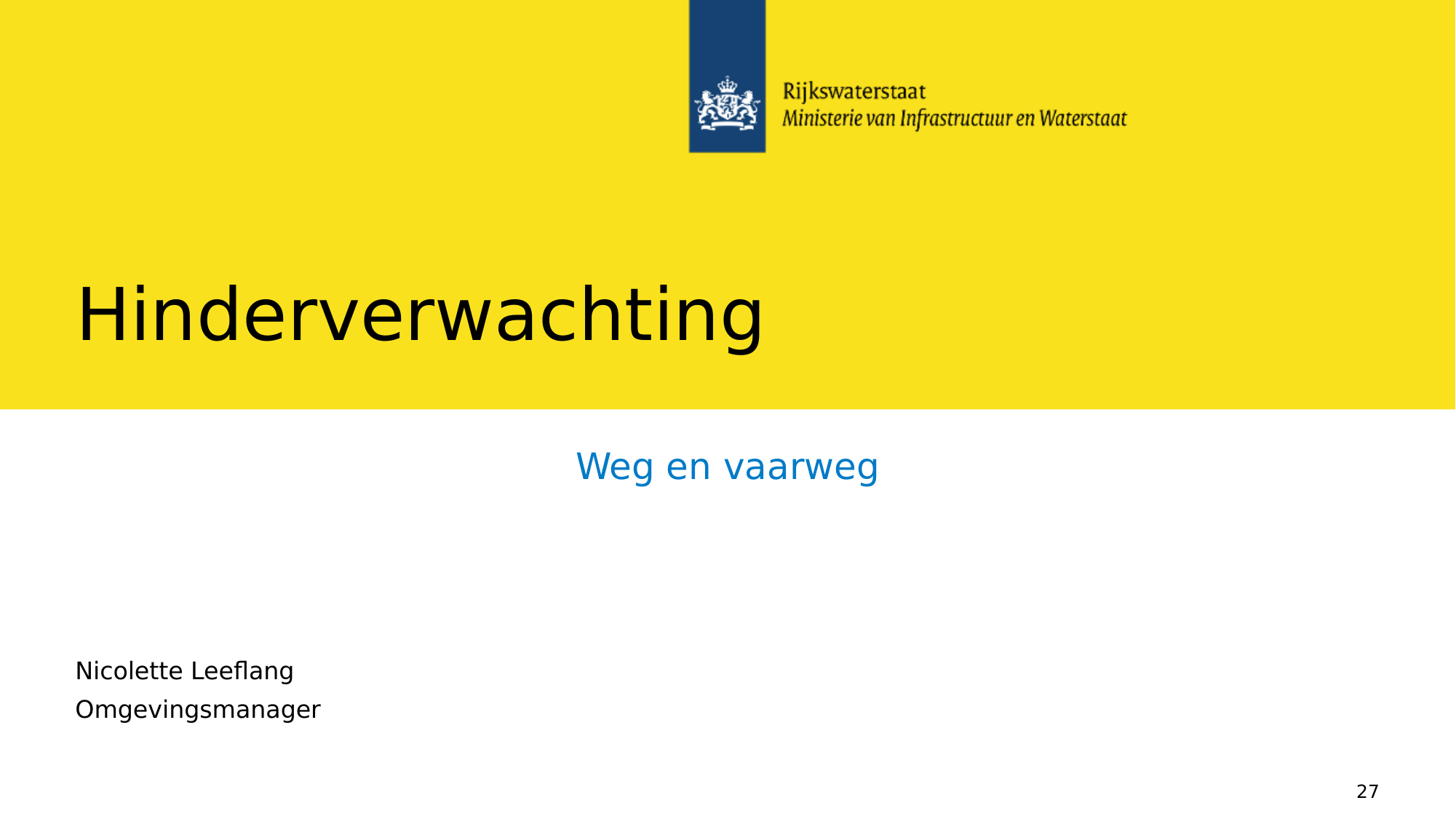

# Hinderverwachting
Weg en vaarweg
Nicolette Leeflang
Omgevingsmanager

27